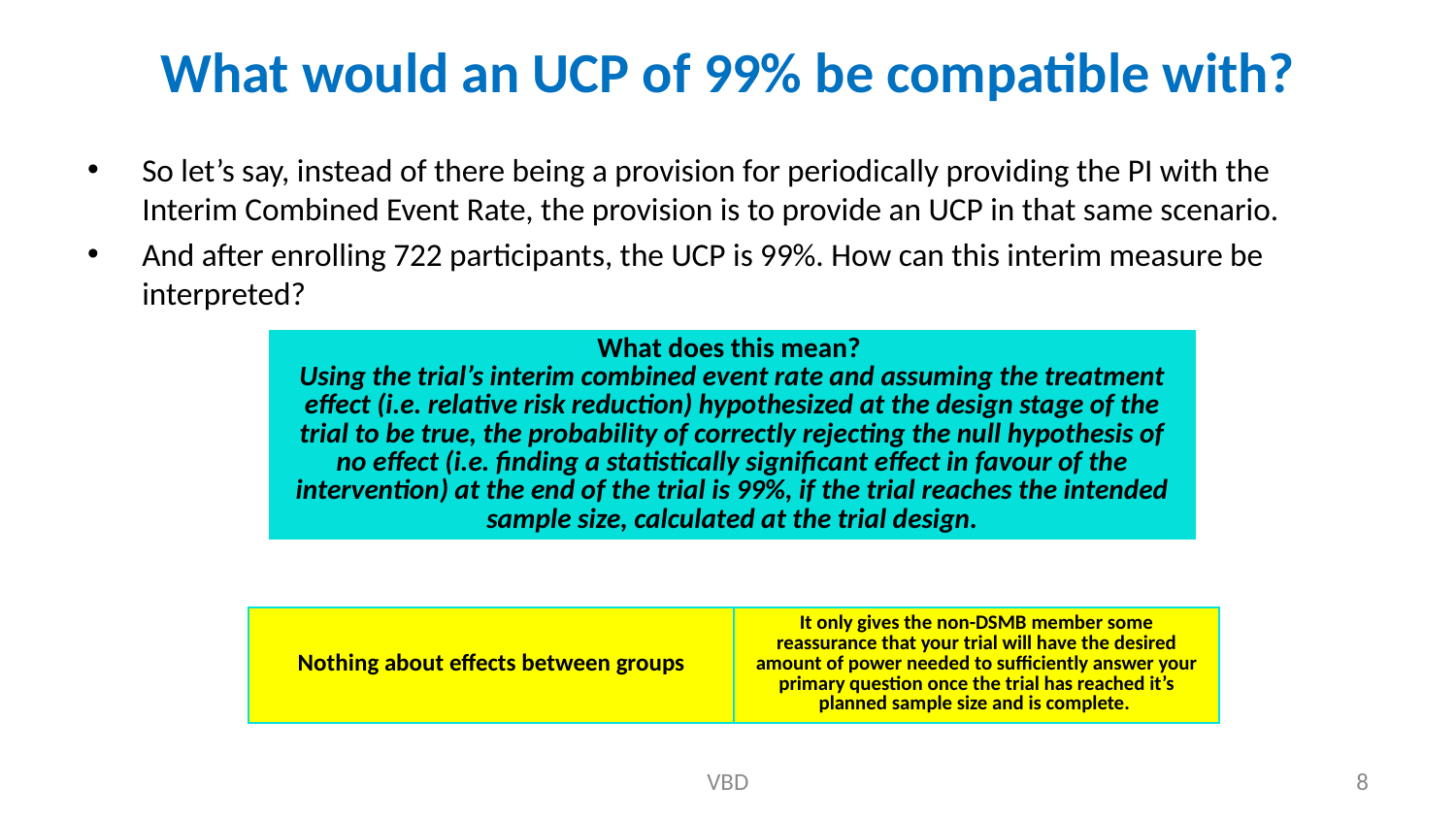

# What would an UCP of 99% be compatible with?
So let’s say, instead of there being a provision for periodically providing the PI with the Interim Combined Event Rate, the provision is to provide an UCP in that same scenario.
And after enrolling 722 participants, the UCP is 99%. How can this interim measure be interpreted?

| What does this mean? Using the trial’s interim combined event rate and assuming the treatment effect (i.e. relative risk reduction) hypothesized at the design stage of the trial to be true, the probability of correctly rejecting the null hypothesis of no effect (i.e. finding a statistically significant effect in favour of the intervention) at the end of the trial is 99%, if the trial reaches the intended sample size, calculated at the trial design. |
| --- |
| Nothing about effects between groups | It only gives the non-DSMB member some reassurance that your trial will have the desired amount of power needed to sufficiently answer your primary question once the trial has reached it’s planned sample size and is complete. |
| --- | --- |
VBD
8